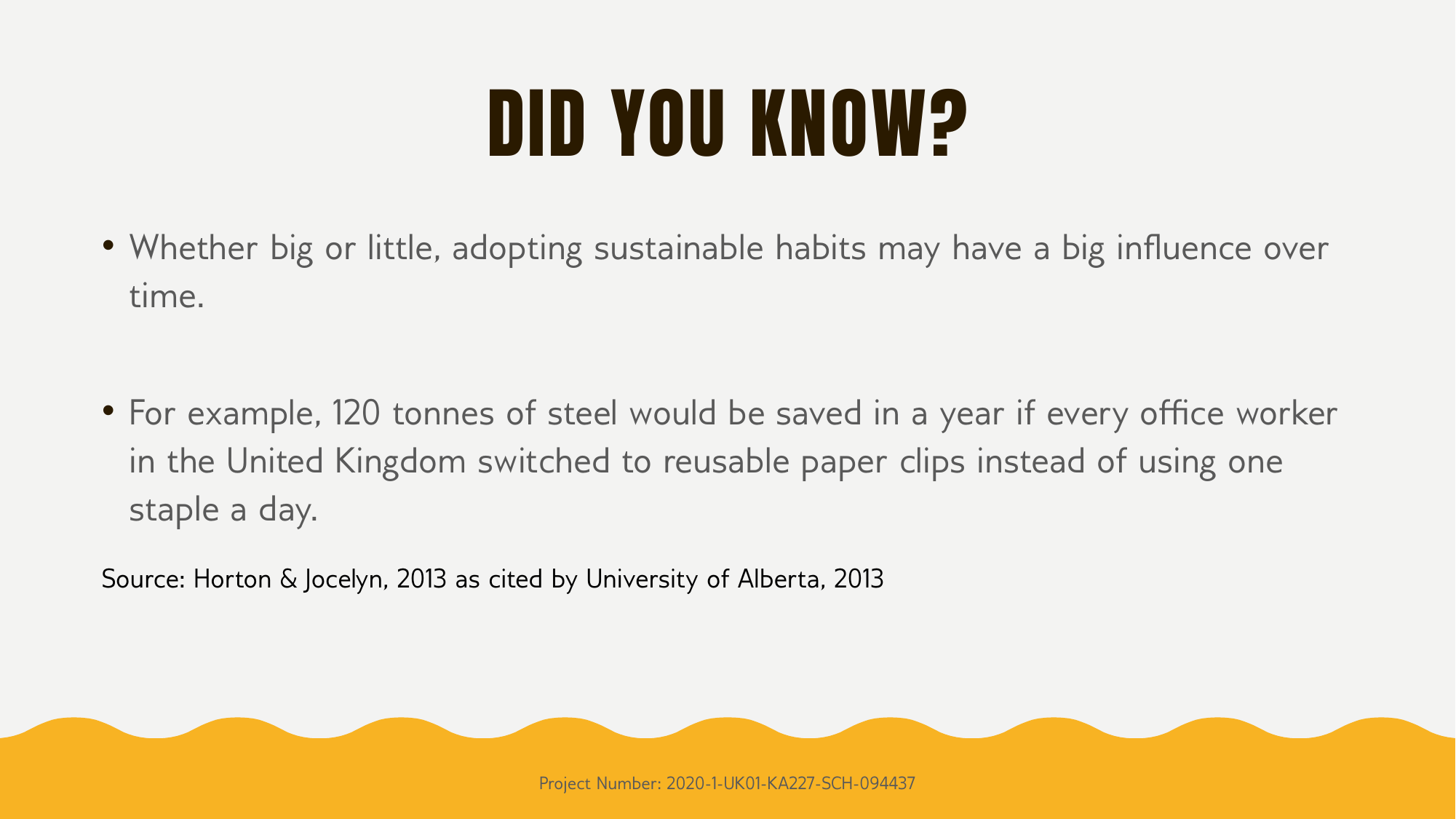

# Did you know?
Whether big or little, adopting sustainable habits may have a big influence over time.

For example, 120 tonnes of steel would be saved in a year if every office worker in the United Kingdom switched to reusable paper clips instead of using one staple a day.
Source: Horton & Jocelyn, 2013 as cited by University of Alberta, 2013

Project Number: 2020-1-UK01-KA227-SCH-094437